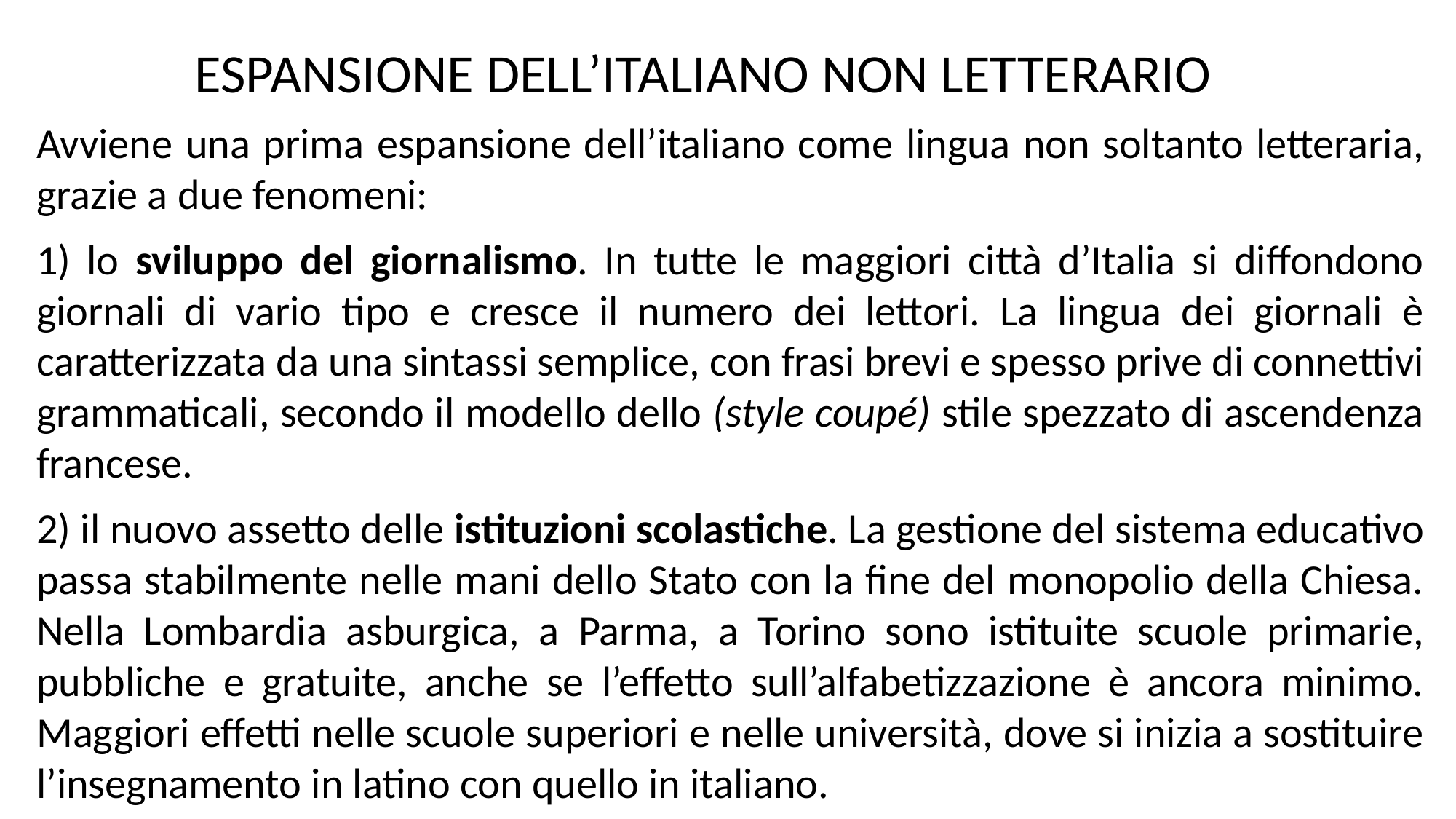

ESPANSIONE DELL’ITALIANO NON LETTERARIO
Avviene una prima espansione dell’italiano come lingua non soltanto letteraria, grazie a due fenomeni:

1) lo sviluppo del giornalismo. In tutte le maggiori città d’Italia si diffondono giornali di vario tipo e cresce il numero dei lettori. La lingua dei giornali è caratterizzata da una sintassi semplice, con frasi brevi e spesso prive di connettivi grammaticali, secondo il modello dello (style coupé) stile spezzato di ascendenza francese.

2) il nuovo assetto delle istituzioni scolastiche. La gestione del sistema educativo passa stabilmente nelle mani dello Stato con la fine del monopolio della Chiesa. Nella Lombardia asburgica, a Parma, a Torino sono istituite scuole primarie, pubbliche e gratuite, anche se l’effetto sull’alfabetizzazione è ancora minimo. Maggiori effetti nelle scuole superiori e nelle università, dove si inizia a sostituire l’insegnamento in latino con quello in italiano.